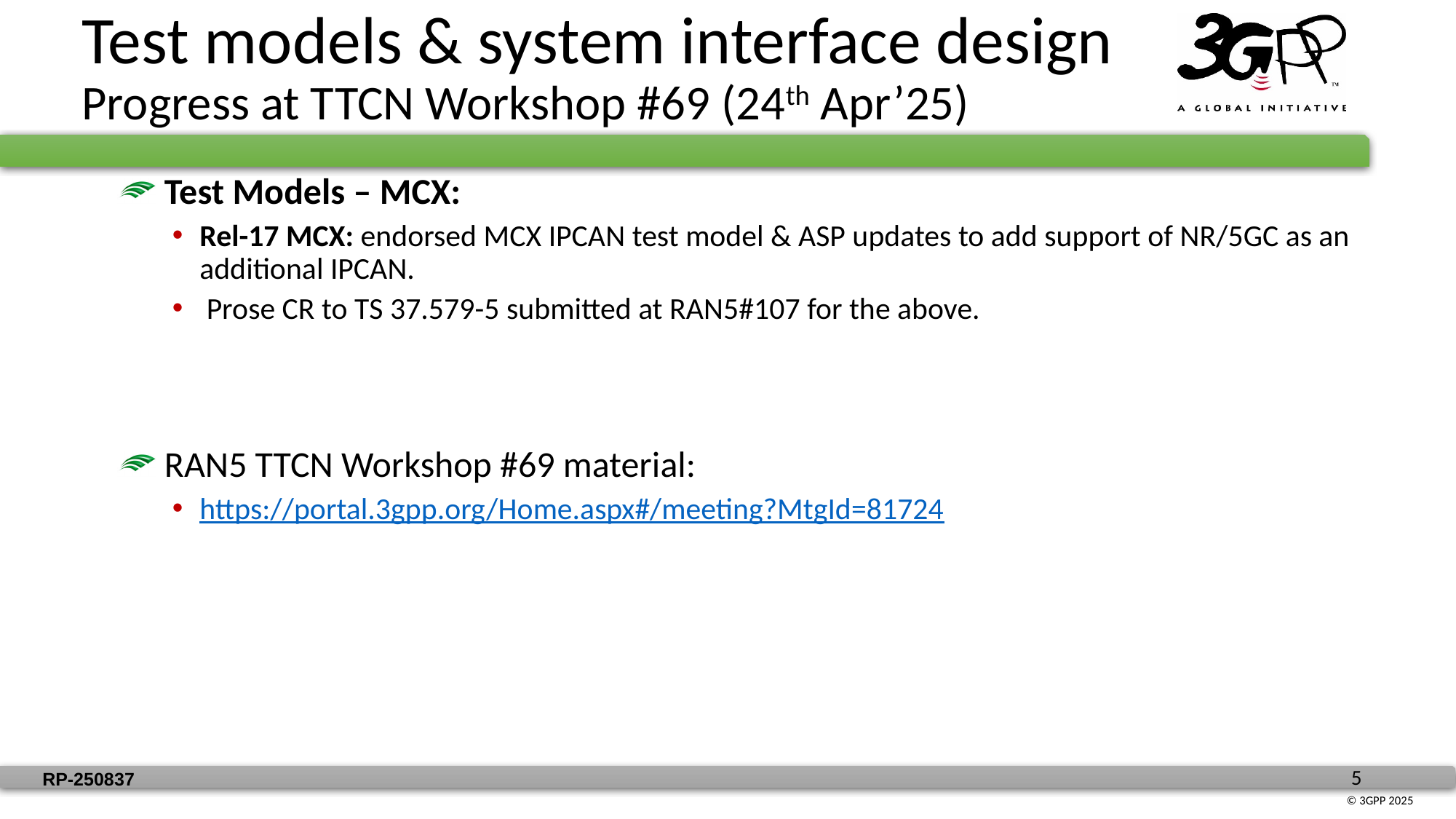

Test models & system interface design
Progress at TTCN Workshop #69 (24th Apr’25)
 Test Models – MCX:
Rel-17 MCX: endorsed MCX IPCAN test model & ASP updates to add support of NR/5GC as an additional IPCAN.
 Prose CR to TS 37.579-5 submitted at RAN5#107 for the above.

 RAN5 TTCN Workshop #69 material:
https://portal.3gpp.org/Home.aspx#/meeting?MtgId=81724